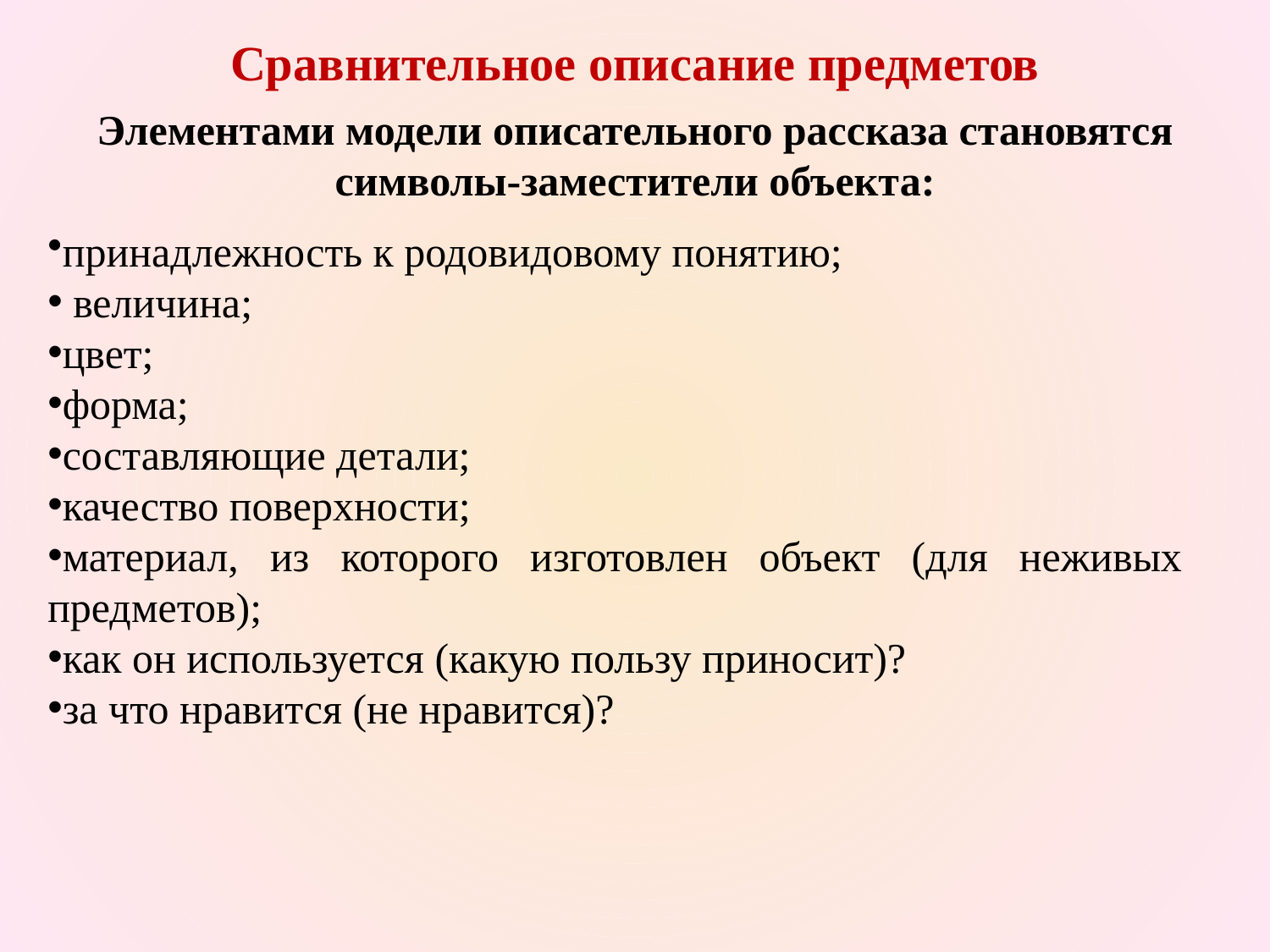

Сравнительное описание предметов

Элементами модели описательного рассказа становятся символы-заместители объекта:

принадлежность к родовидовому понятию;
 величина;
цвет;
форма;
составляющие детали;
качество поверхности;
материал, из которого изготовлен объект (для неживых предметов);
как он используется (какую пользу приносит)?
за что нравится (не нравится)?